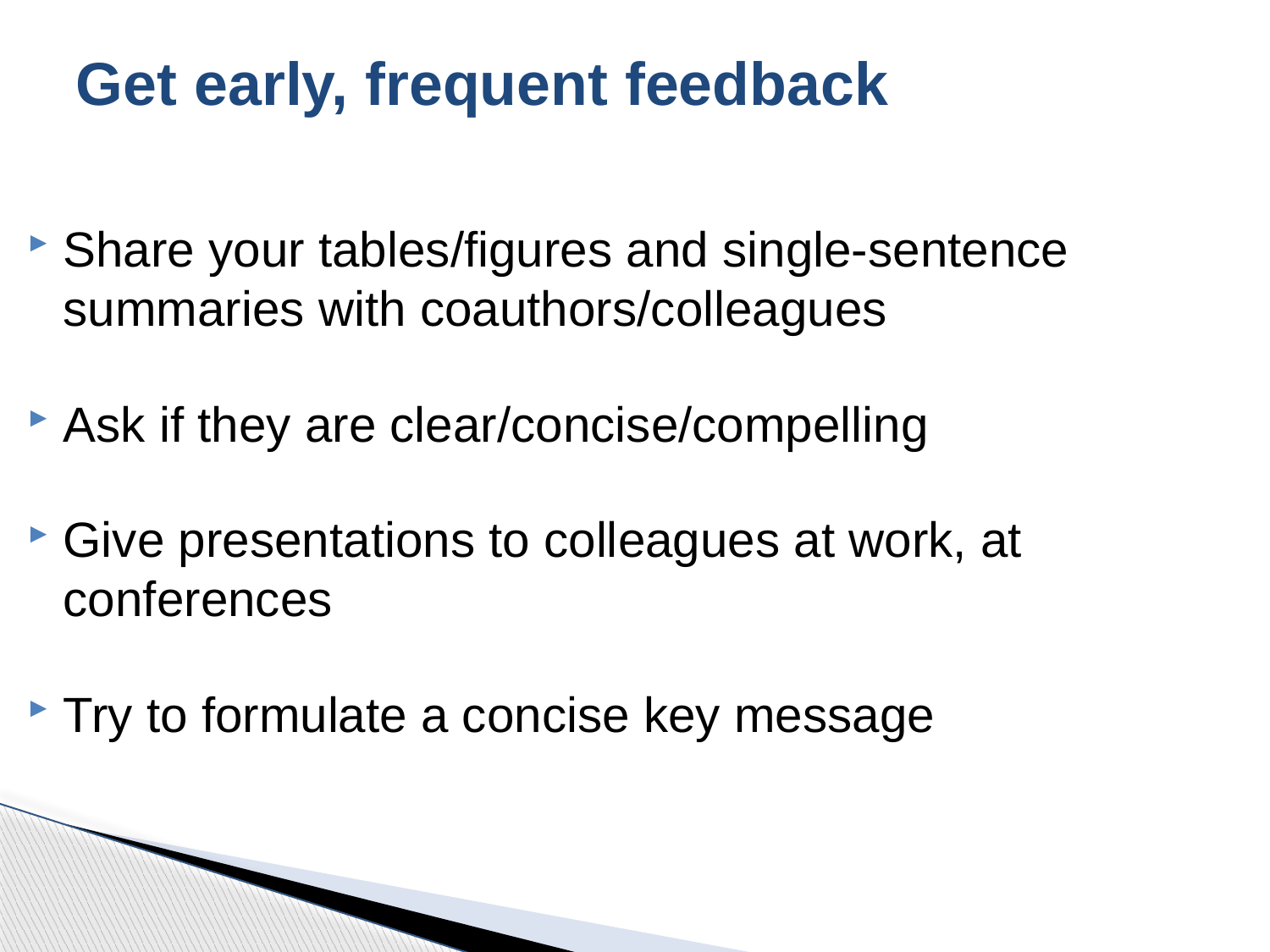

# Get early, frequent feedback
Share your tables/figures and single-sentence summaries with coauthors/colleagues
Ask if they are clear/concise/compelling
Give presentations to colleagues at work, at conferences
Try to formulate a concise key message